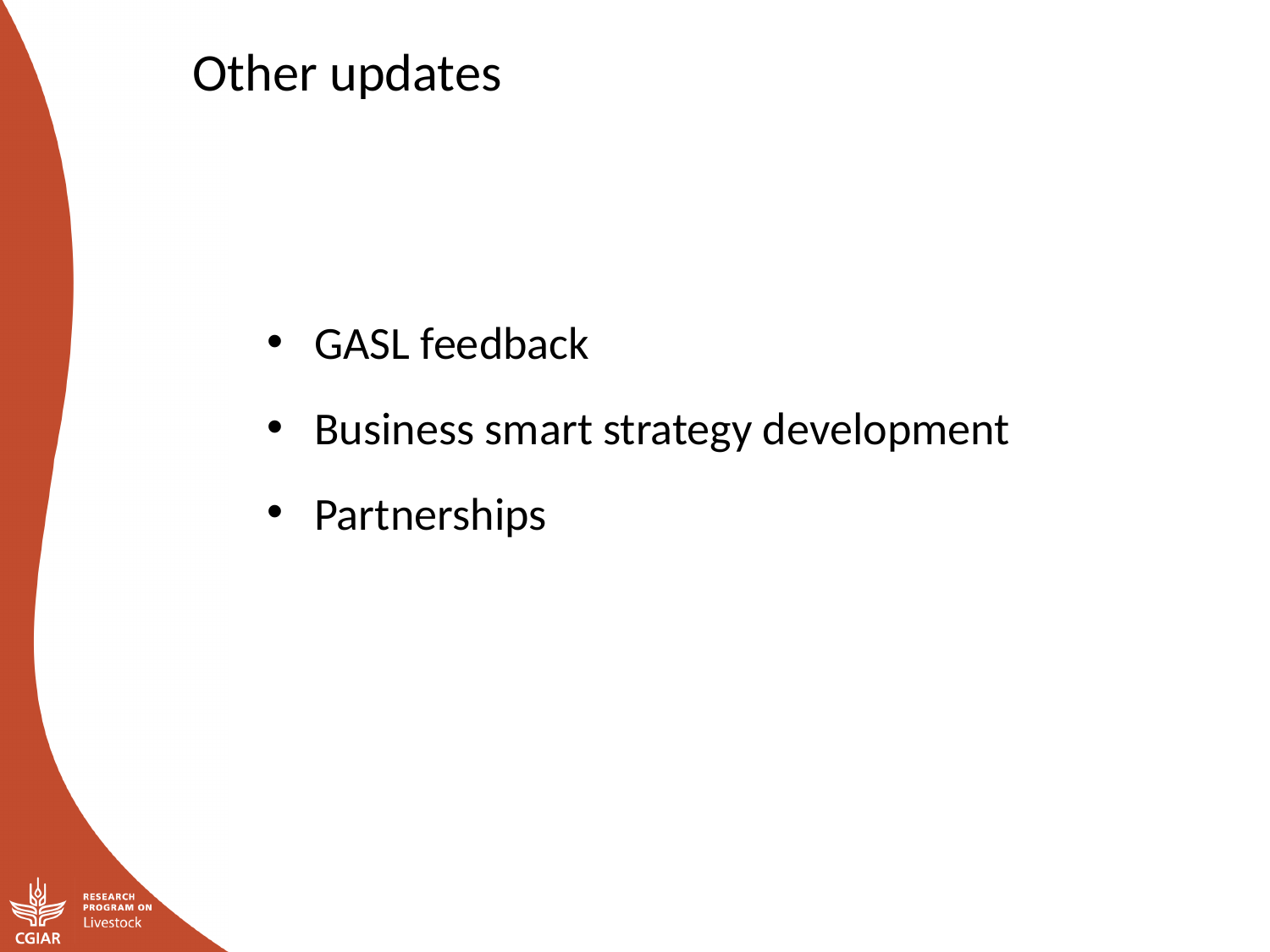

Other updates
GASL feedback
Business smart strategy development
Partnerships